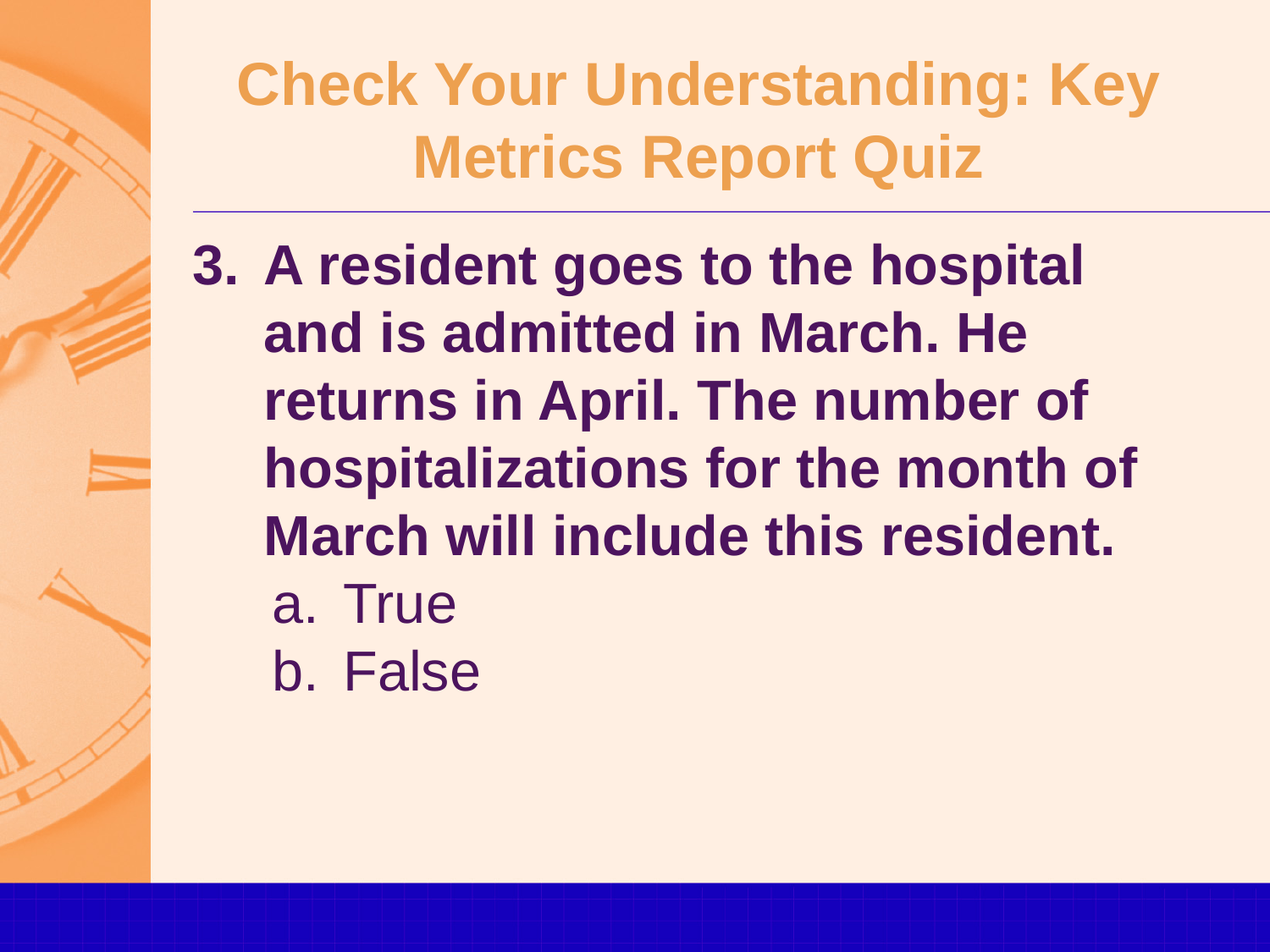

# Check Your Understanding: Key Metrics Report Quiz
A resident goes to the hospital and is admitted in March. He returns in April. The number of hospitalizations for the month of March will include this resident.
True
False